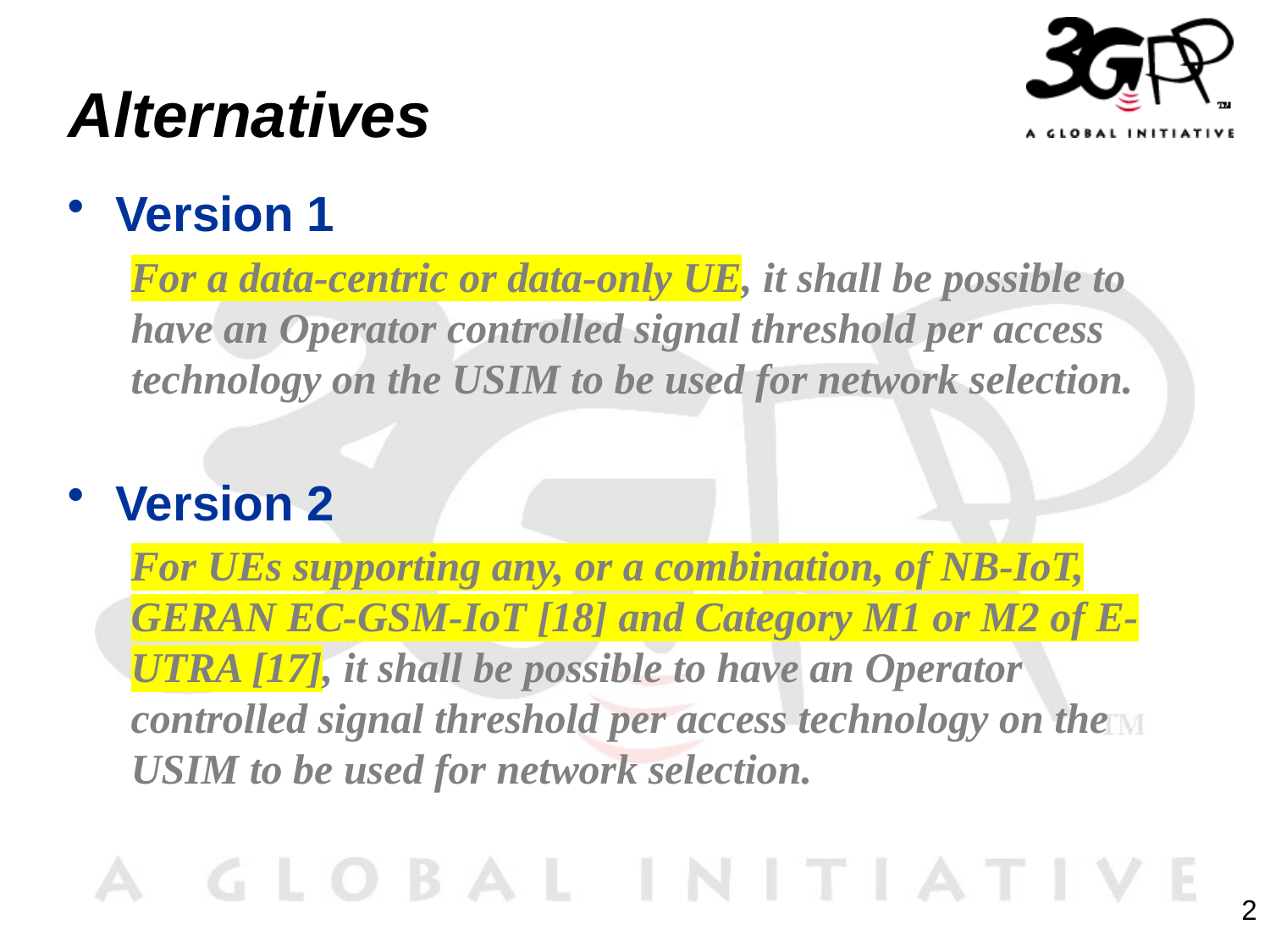

# Alternatives
Version 1
For a data-centric or data-only UE, it shall be possible to have an Operator controlled signal threshold per access technology on the USIM to be used for network selection.

Version 2
For UEs supporting any, or a combination, of NB-IoT, GERAN EC-GSM-IoT [18] and Category M1 or M2 of E-UTRA [17], it shall be possible to have an Operator controlled signal threshold per access technology on the USIM to be used for network selection.

2